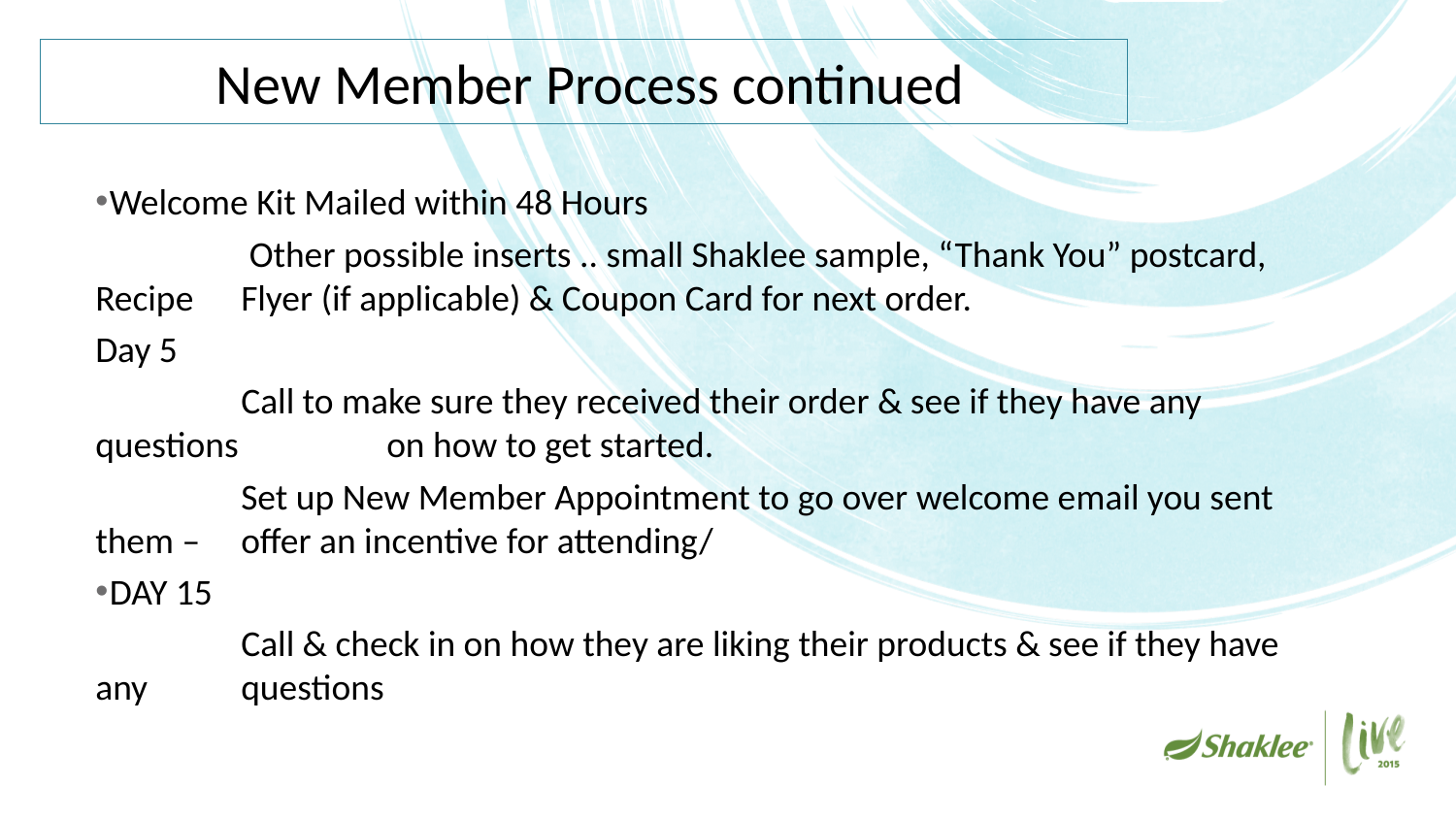

# New Member Process continued
Welcome Kit Mailed within 48 Hours
	 Other possible inserts .. small Shaklee sample, “Thank You” postcard, Recipe 	Flyer (if applicable) & Coupon Card for next order.
Day 5
	Call to make sure they received their order & see if they have any questions 	on how to get started.
	Set up New Member Appointment to go over welcome email you sent them –	offer an incentive for attending/
DAY 15
	Call & check in on how they are liking their products & see if they have any 	questions